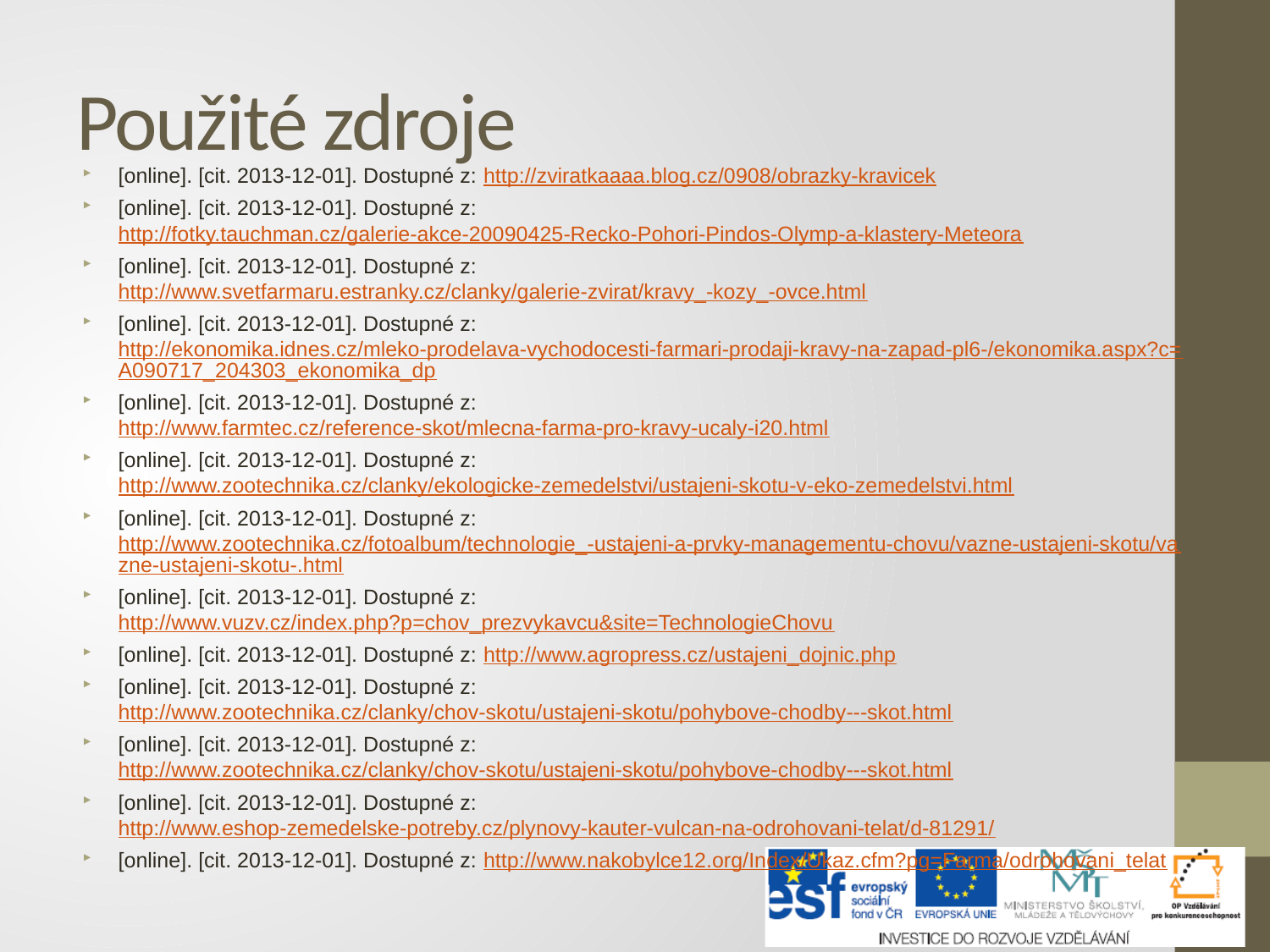

# Použité zdroje
[online]. [cit. 2013-12-01]. Dostupné z: http://zviratkaaaa.blog.cz/0908/obrazky-kravicek
[online]. [cit. 2013-12-01]. Dostupné z: http://fotky.tauchman.cz/galerie-akce-20090425-Recko-Pohori-Pindos-Olymp-a-klastery-Meteora
[online]. [cit. 2013-12-01]. Dostupné z: http://www.svetfarmaru.estranky.cz/clanky/galerie-zvirat/kravy_-kozy_-ovce.html
[online]. [cit. 2013-12-01]. Dostupné z: http://ekonomika.idnes.cz/mleko-prodelava-vychodocesti-farmari-prodaji-kravy-na-zapad-pl6-/ekonomika.aspx?c=A090717_204303_ekonomika_dp
[online]. [cit. 2013-12-01]. Dostupné z: http://www.farmtec.cz/reference-skot/mlecna-farma-pro-kravy-ucaly-i20.html
[online]. [cit. 2013-12-01]. Dostupné z: http://www.zootechnika.cz/clanky/ekologicke-zemedelstvi/ustajeni-skotu-v-eko-zemedelstvi.html
[online]. [cit. 2013-12-01]. Dostupné z: http://www.zootechnika.cz/fotoalbum/technologie_-ustajeni-a-prvky-managementu-chovu/vazne-ustajeni-skotu/vazne-ustajeni-skotu-.html
[online]. [cit. 2013-12-01]. Dostupné z: http://www.vuzv.cz/index.php?p=chov_prezvykavcu&site=TechnologieChovu
[online]. [cit. 2013-12-01]. Dostupné z: http://www.agropress.cz/ustajeni_dojnic.php
[online]. [cit. 2013-12-01]. Dostupné z: http://www.zootechnika.cz/clanky/chov-skotu/ustajeni-skotu/pohybove-chodby---skot.html
[online]. [cit. 2013-12-01]. Dostupné z: http://www.zootechnika.cz/clanky/chov-skotu/ustajeni-skotu/pohybove-chodby---skot.html
[online]. [cit. 2013-12-01]. Dostupné z: http://www.eshop-zemedelske-potreby.cz/plynovy-kauter-vulcan-na-odrohovani-telat/d-81291/
[online]. [cit. 2013-12-01]. Dostupné z: http://www.nakobylce12.org/Index/Ukaz.cfm?pg=Farma/odrohovani_telat